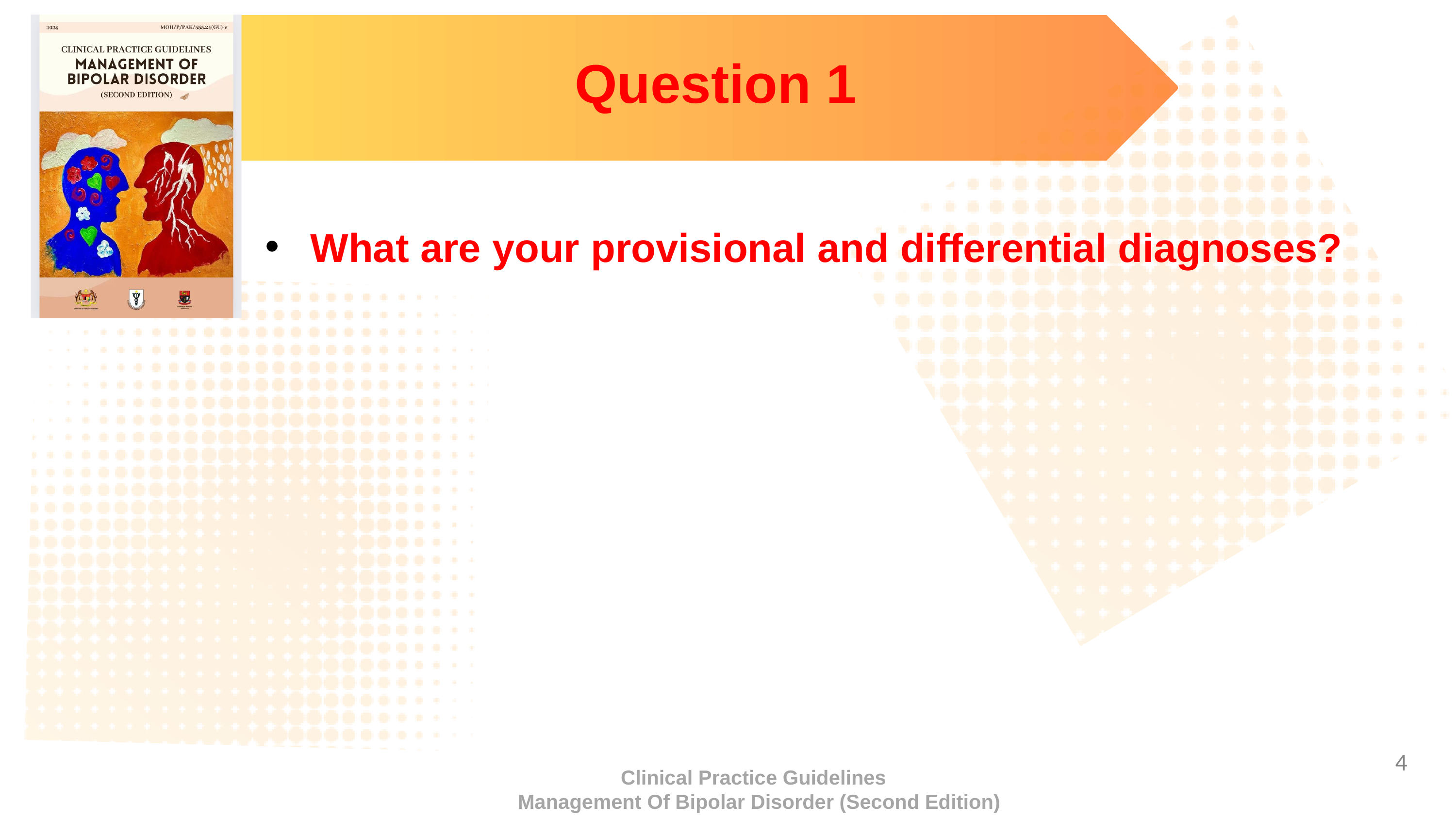

Question 1

What are your provisional and differential diagnoses?

4
Clinical Practice Guidelines
 Management Of Bipolar Disorder (Second Edition)